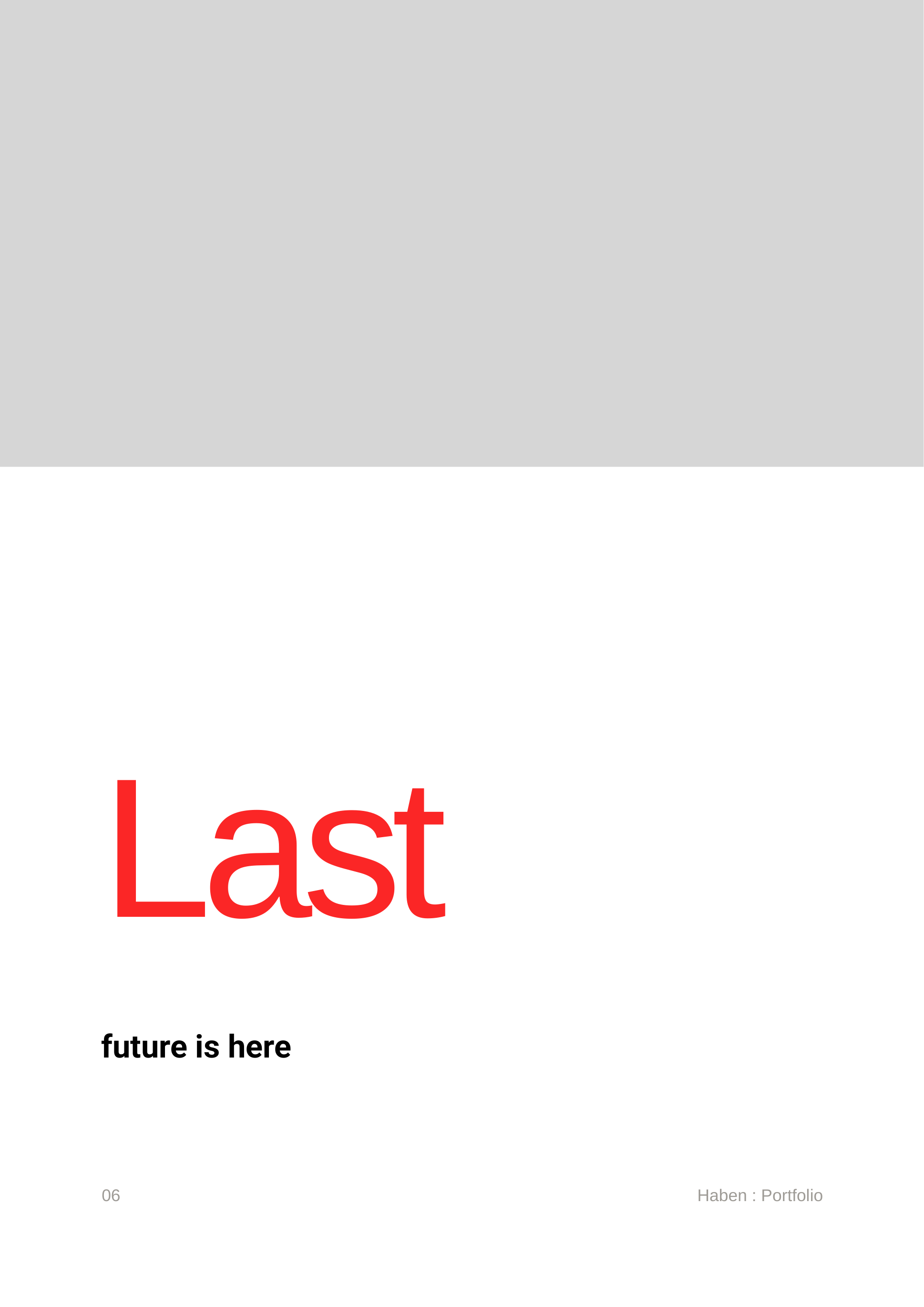

Last
future is here
06
Haben : Portfolio